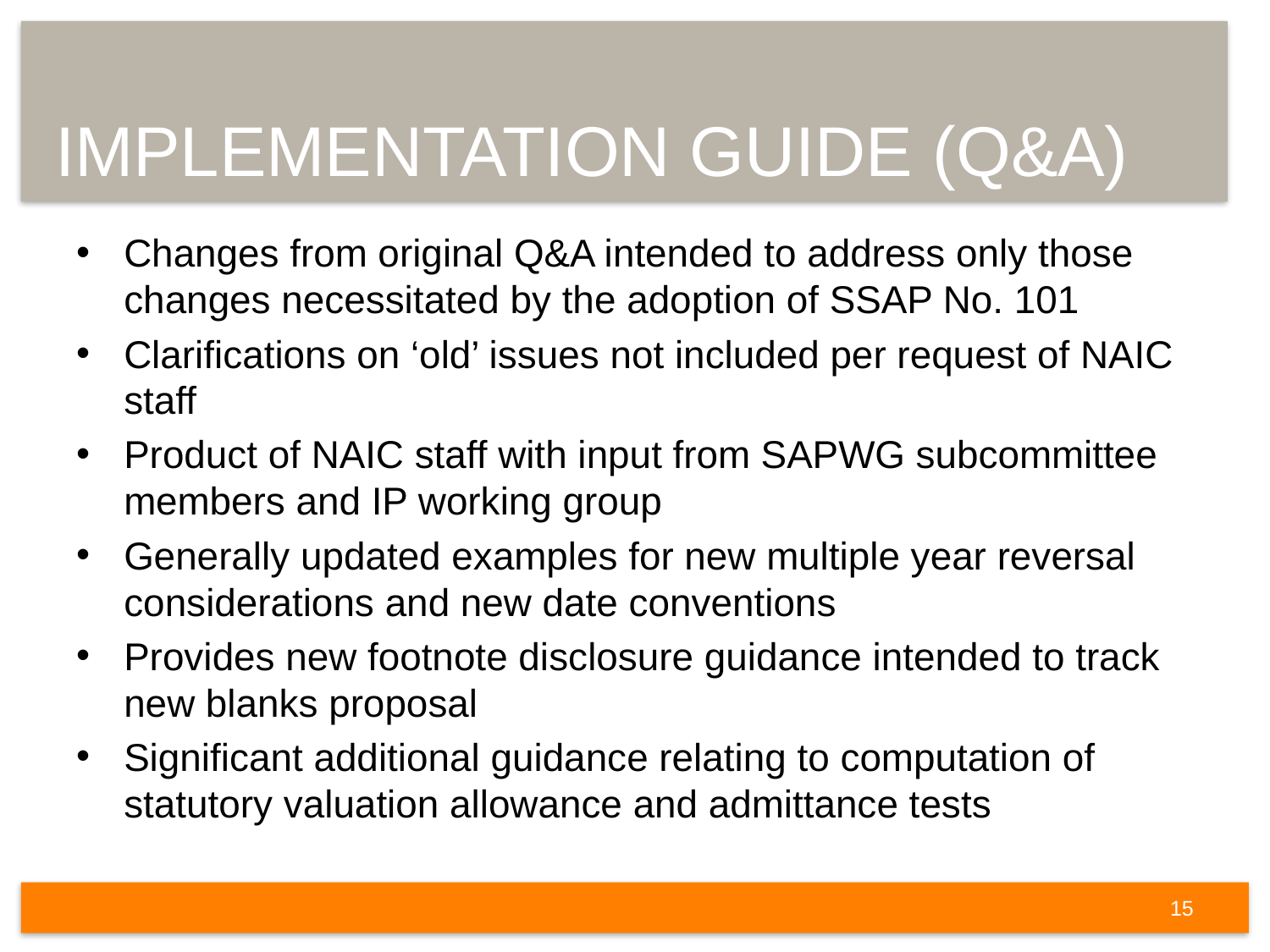

# Implementation Guide (Q&A)
Changes from original Q&A intended to address only those changes necessitated by the adoption of SSAP No. 101
Clarifications on ‘old’ issues not included per request of NAIC staff
Product of NAIC staff with input from SAPWG subcommittee members and IP working group
Generally updated examples for new multiple year reversal considerations and new date conventions
Provides new footnote disclosure guidance intended to track new blanks proposal
Significant additional guidance relating to computation of statutory valuation allowance and admittance tests
15